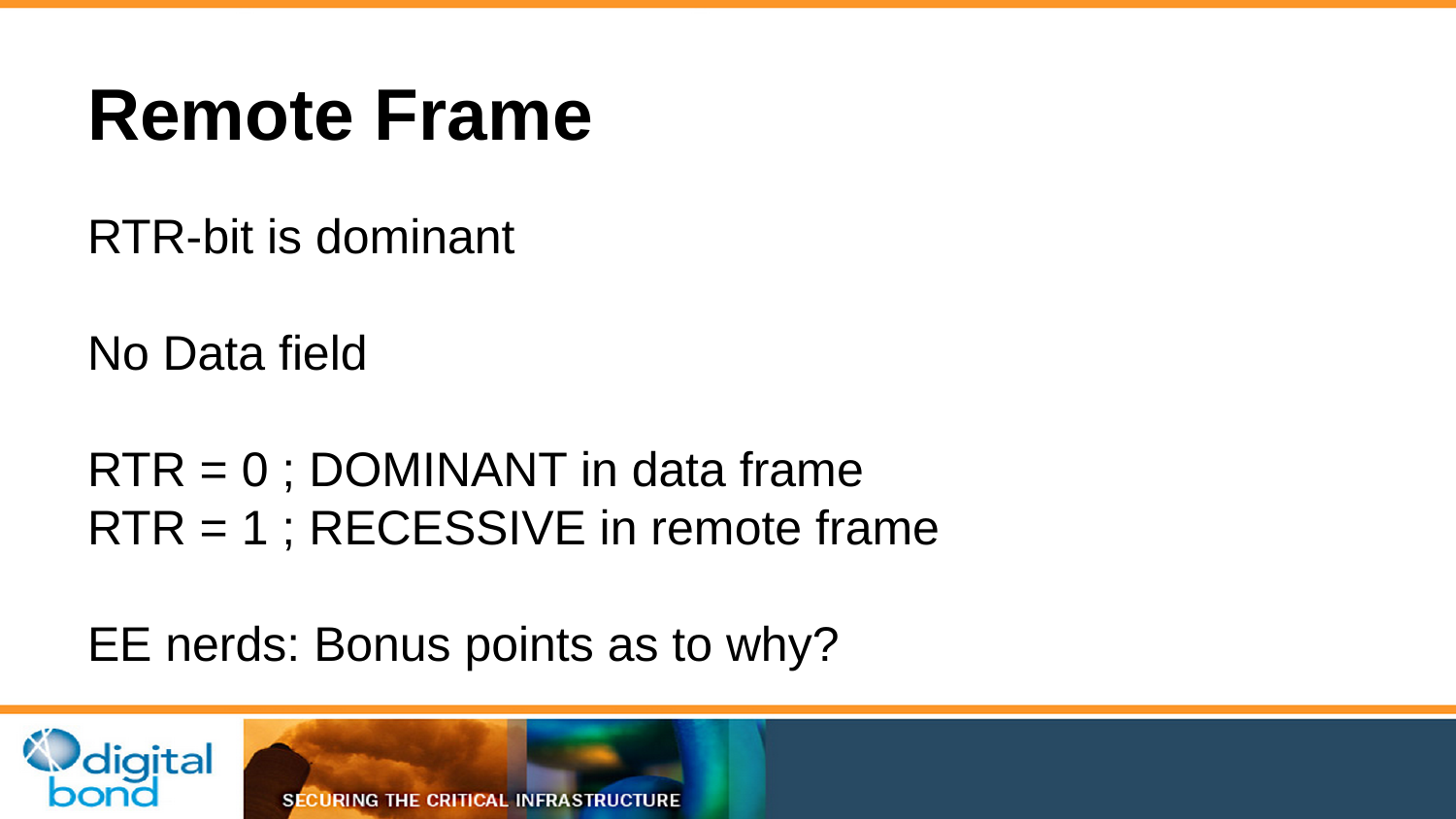

# Remote Frame
RTR-bit is dominant

No Data field

RTR = 0 ; DOMINANT in data frame
RTR = 1 ; RECESSIVE in remote frame

EE nerds: Bonus points as to why?